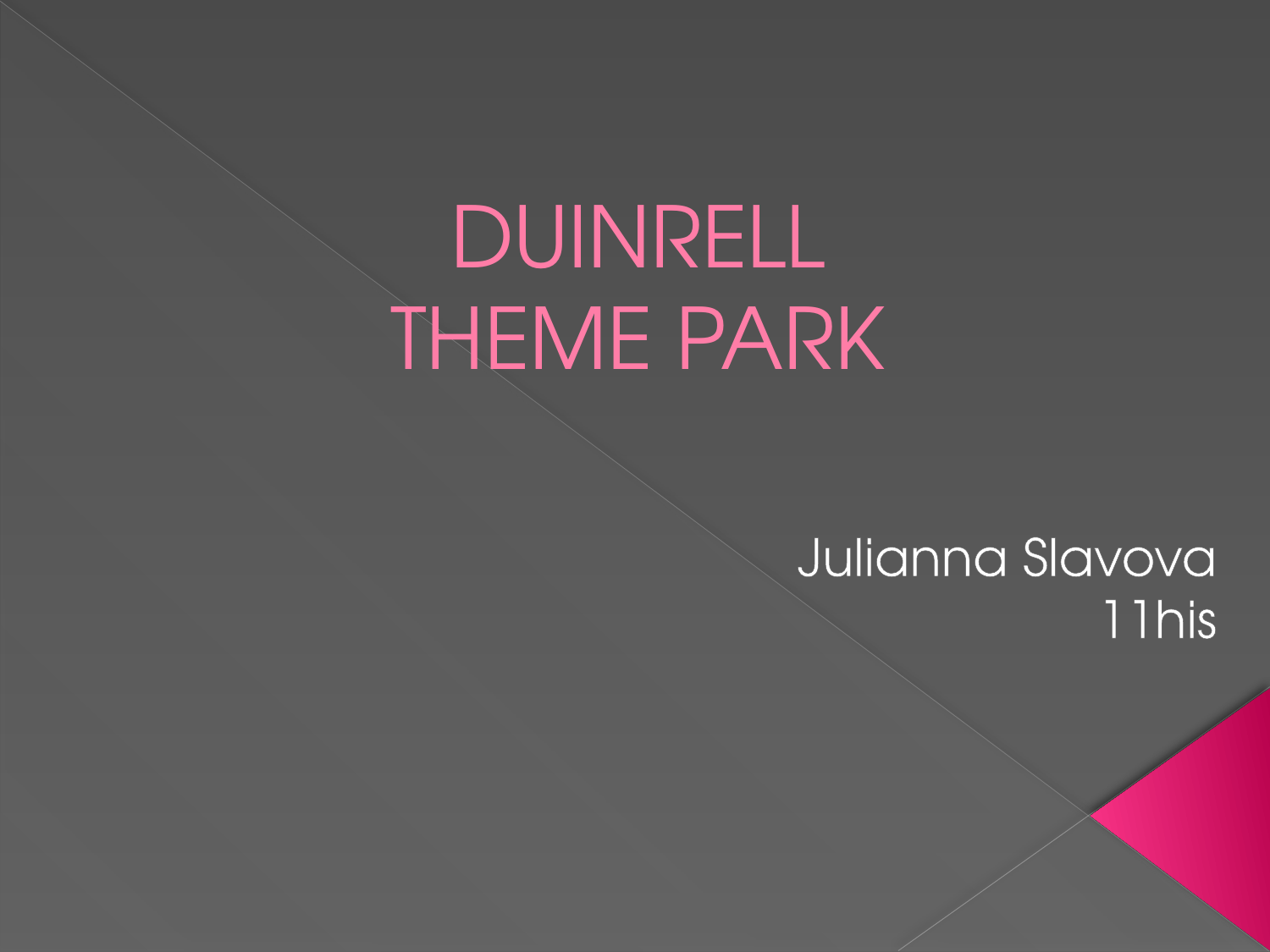

# DUINRELL THEME PARK

Julianna Slavova
11his